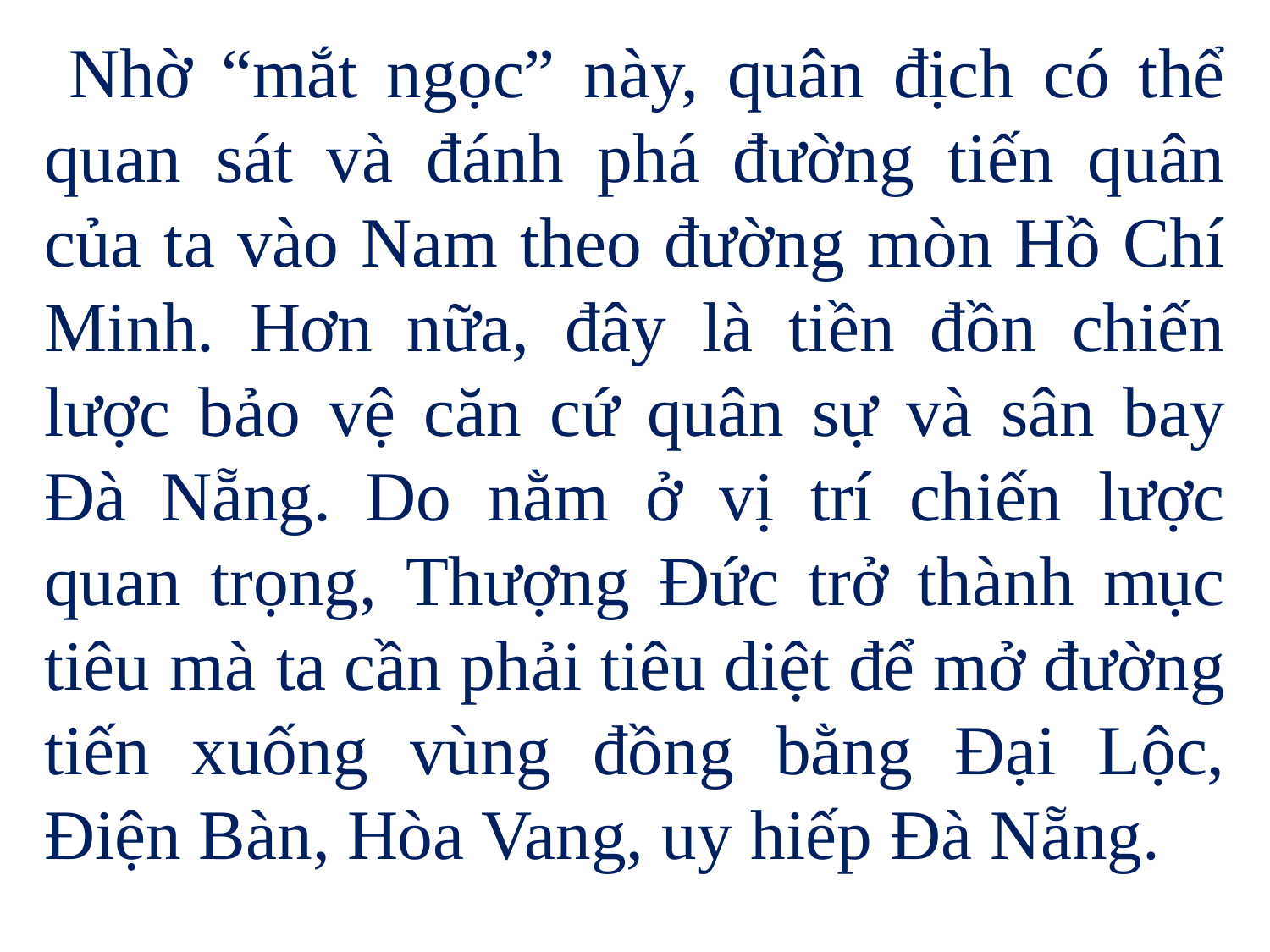

Nhờ “mắt ngọc” này, quân địch có thể quan sát và đánh phá đường tiến quân của ta vào Nam theo đường mòn Hồ Chí Minh. Hơn nữa, đây là tiền đồn chiến lược bảo vệ căn cứ quân sự và sân bay Đà Nẵng. Do nằm ở vị trí chiến lược quan trọng, Thượng Đức trở thành mục tiêu mà ta cần phải tiêu diệt để mở đường tiến xuống vùng đồng bằng Đại Lộc, Điện Bàn, Hòa Vang, uy hiếp Đà Nẵng.